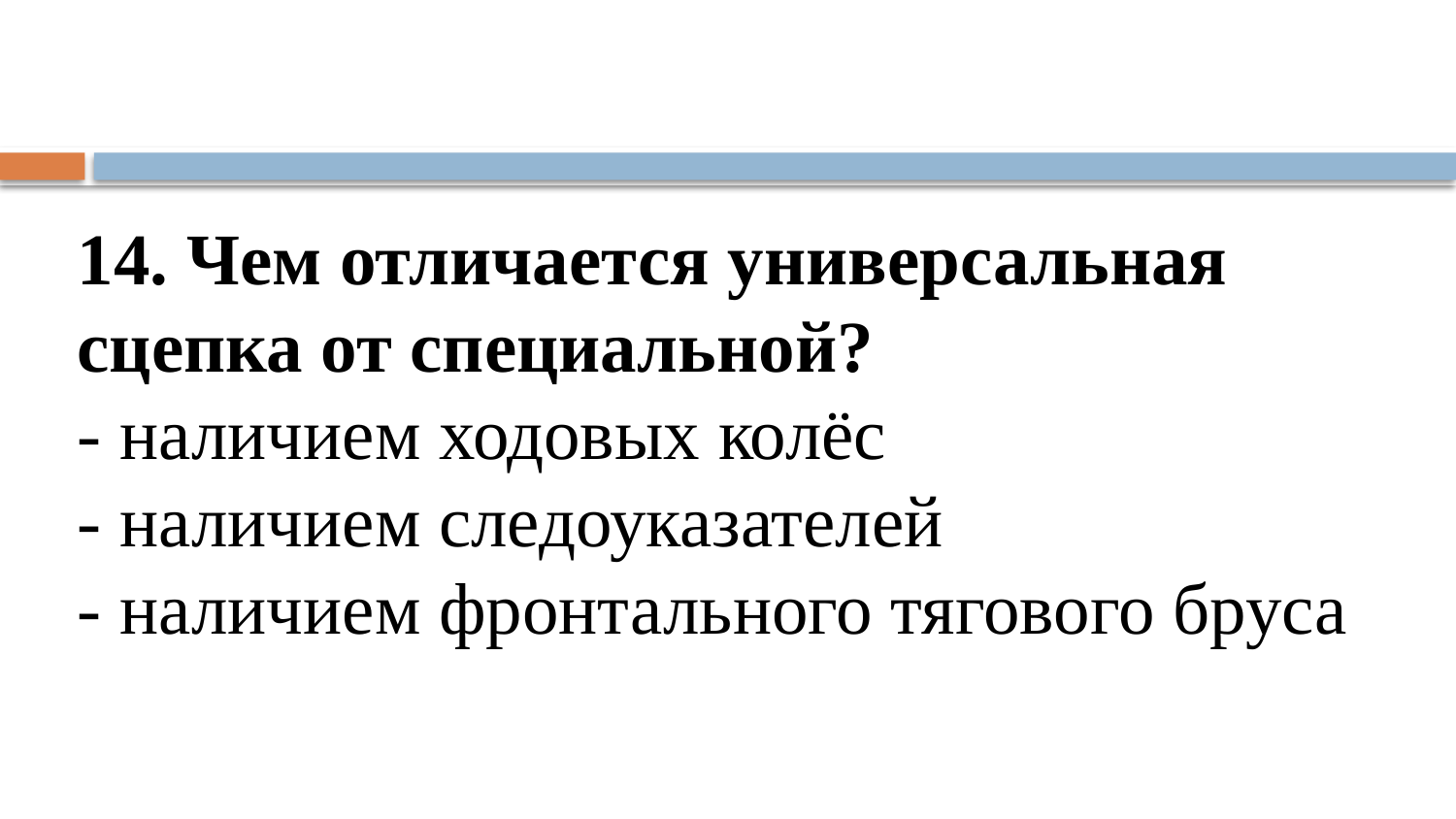

# 14. Чем отличается универсальная сцепка от специальной? - наличием ходовых колёс - наличием следоуказателей - наличием фронтального тягового бруса